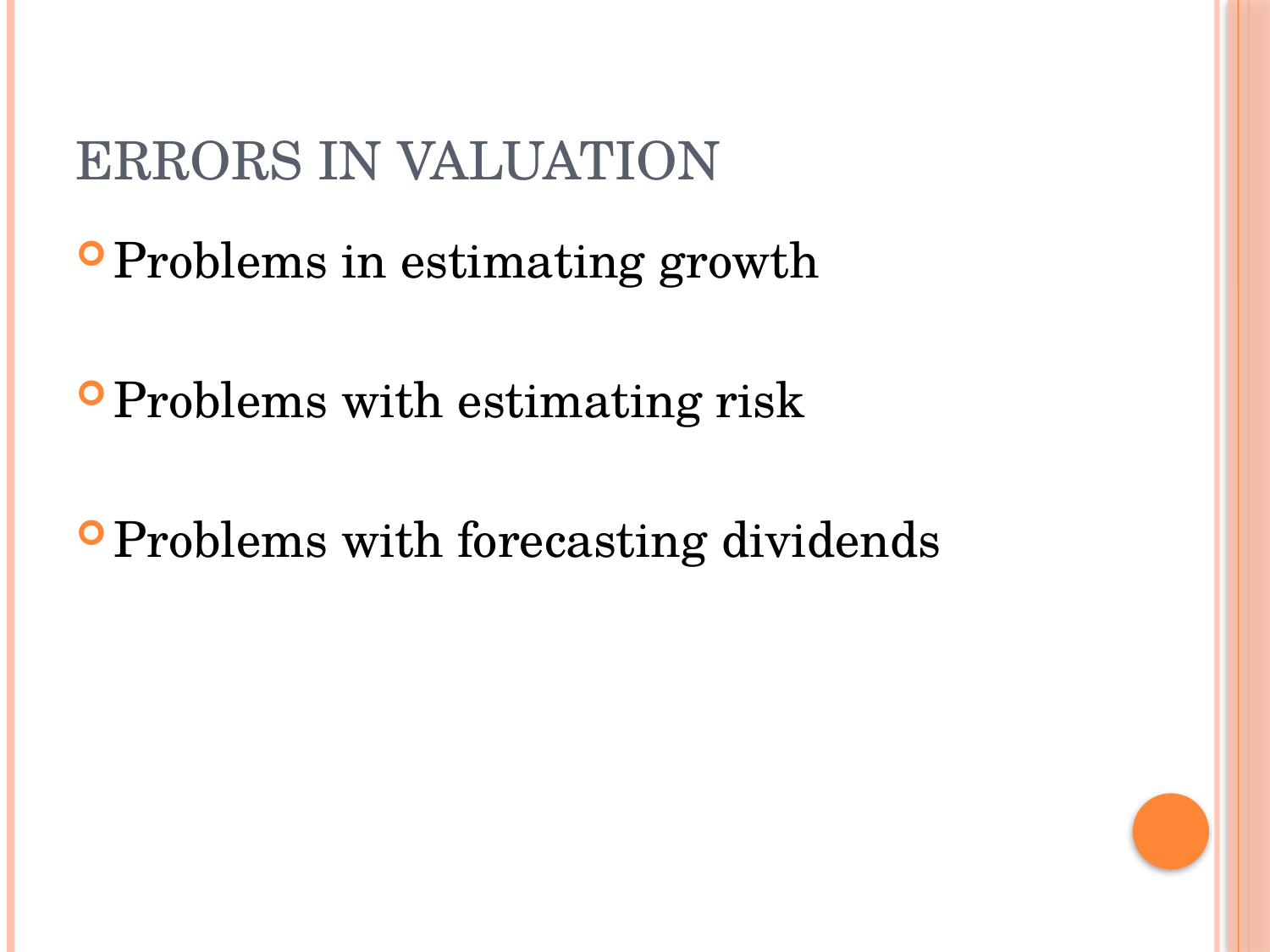

# Errors in valuation
Problems in estimating growth

Problems with estimating risk

Problems with forecasting dividends